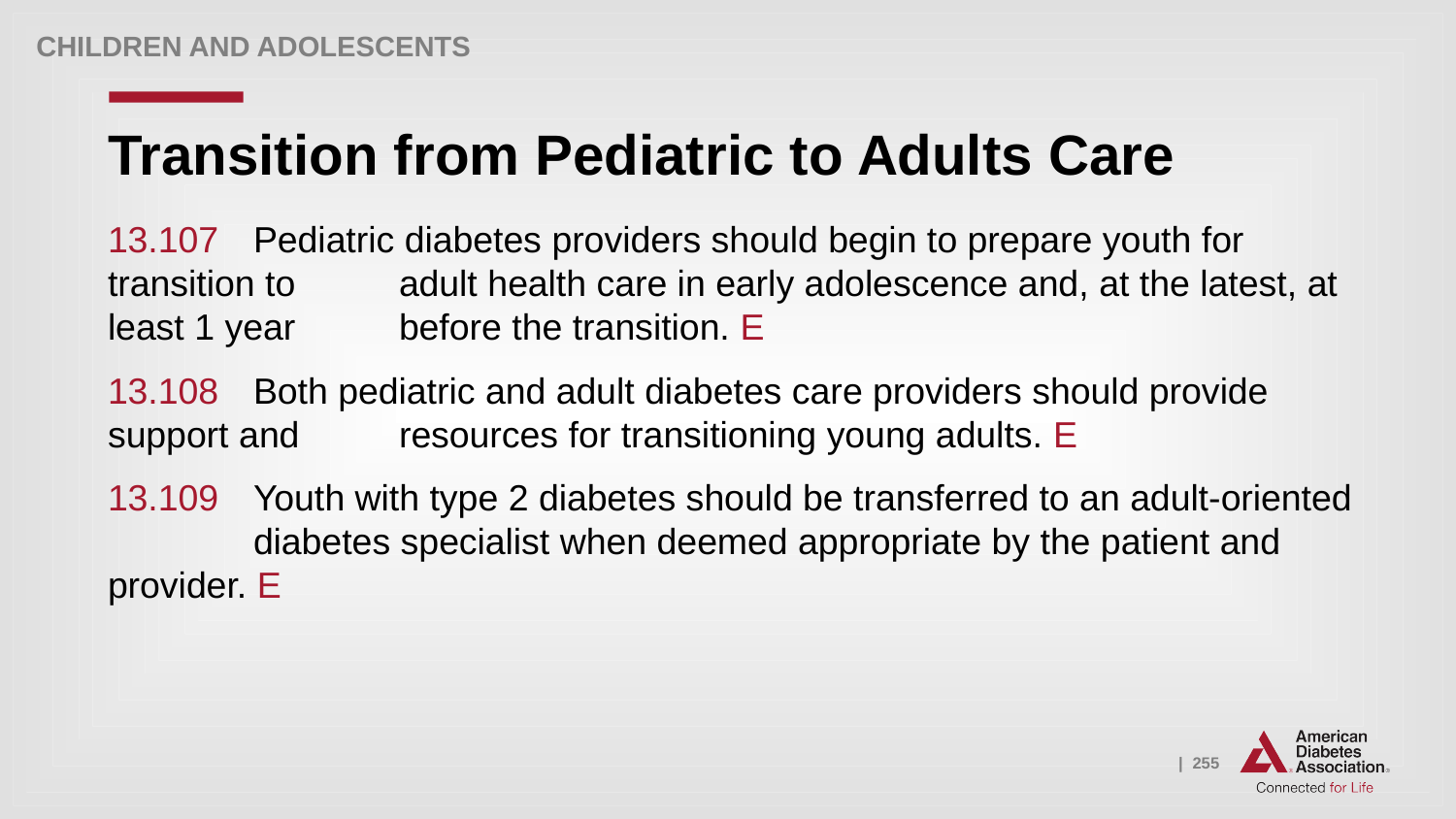

Children and adolescents
# Transition from Pediatric to Adults Care
13.107 	Pediatric diabetes providers should begin to prepare youth for transition to 	adult health care in early adolescence and, at the latest, at least 1 year 	before the transition. E
13.108 	Both pediatric and adult diabetes care providers should provide support and 	resources for transitioning young adults. E
13.109 	Youth with type 2 diabetes should be transferred to an adult-oriented 	diabetes specialist when deemed appropriate by the patient and provider. E